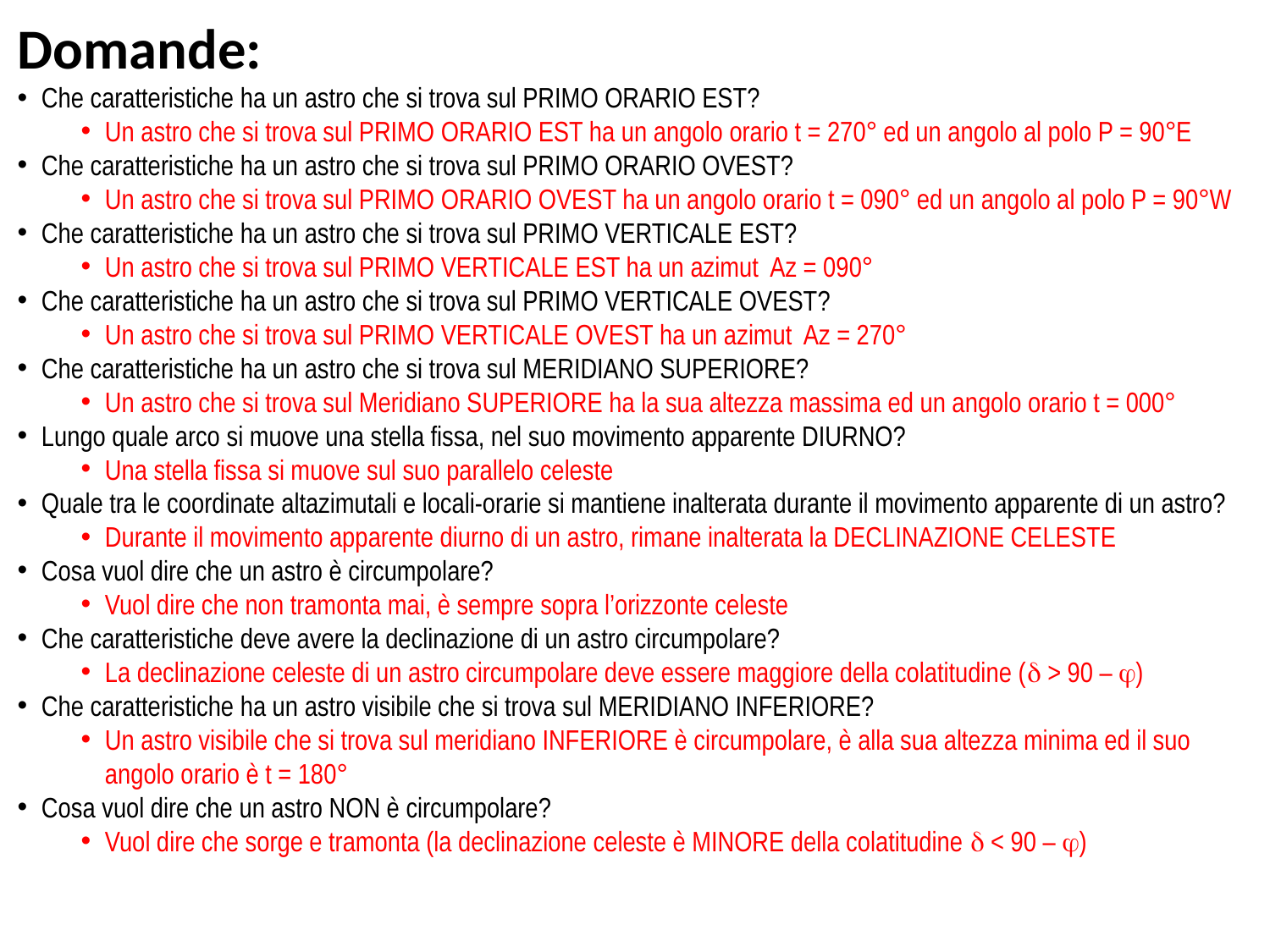

Domande:
Che caratteristiche ha un astro che si trova sul PRIMO ORARIO EST?
Un astro che si trova sul PRIMO ORARIO EST ha un angolo orario t = 270° ed un angolo al polo P = 90°E
Che caratteristiche ha un astro che si trova sul PRIMO ORARIO OVEST?
Un astro che si trova sul PRIMO ORARIO OVEST ha un angolo orario t = 090° ed un angolo al polo P = 90°W
Che caratteristiche ha un astro che si trova sul PRIMO VERTICALE EST?
Un astro che si trova sul PRIMO VERTICALE EST ha un azimut  Az = 090°
Che caratteristiche ha un astro che si trova sul PRIMO VERTICALE OVEST?
Un astro che si trova sul PRIMO VERTICALE OVEST ha un azimut  Az = 270°
Che caratteristiche ha un astro che si trova sul MERIDIANO SUPERIORE?
Un astro che si trova sul Meridiano SUPERIORE ha la sua altezza massima ed un angolo orario t = 000°
Lungo quale arco si muove una stella fissa, nel suo movimento apparente DIURNO?
Una stella fissa si muove sul suo parallelo celeste
Quale tra le coordinate altazimutali e locali-orarie si mantiene inalterata durante il movimento apparente di un astro?
Durante il movimento apparente diurno di un astro, rimane inalterata la DECLINAZIONE CELESTE
Cosa vuol dire che un astro è circumpolare?
Vuol dire che non tramonta mai, è sempre sopra l’orizzonte celeste
Che caratteristiche deve avere la declinazione di un astro circumpolare?
La declinazione celeste di un astro circumpolare deve essere maggiore della colatitudine (δ > 90 – ϕ)
Che caratteristiche ha un astro visibile che si trova sul MERIDIANO INFERIORE?
Un astro visibile che si trova sul meridiano INFERIORE è circumpolare, è alla sua altezza minima ed il suo angolo orario è t = 180°
Cosa vuol dire che un astro NON è circumpolare?
Vuol dire che sorge e tramonta (la declinazione celeste è MINORE della colatitudine δ < 90 – ϕ)